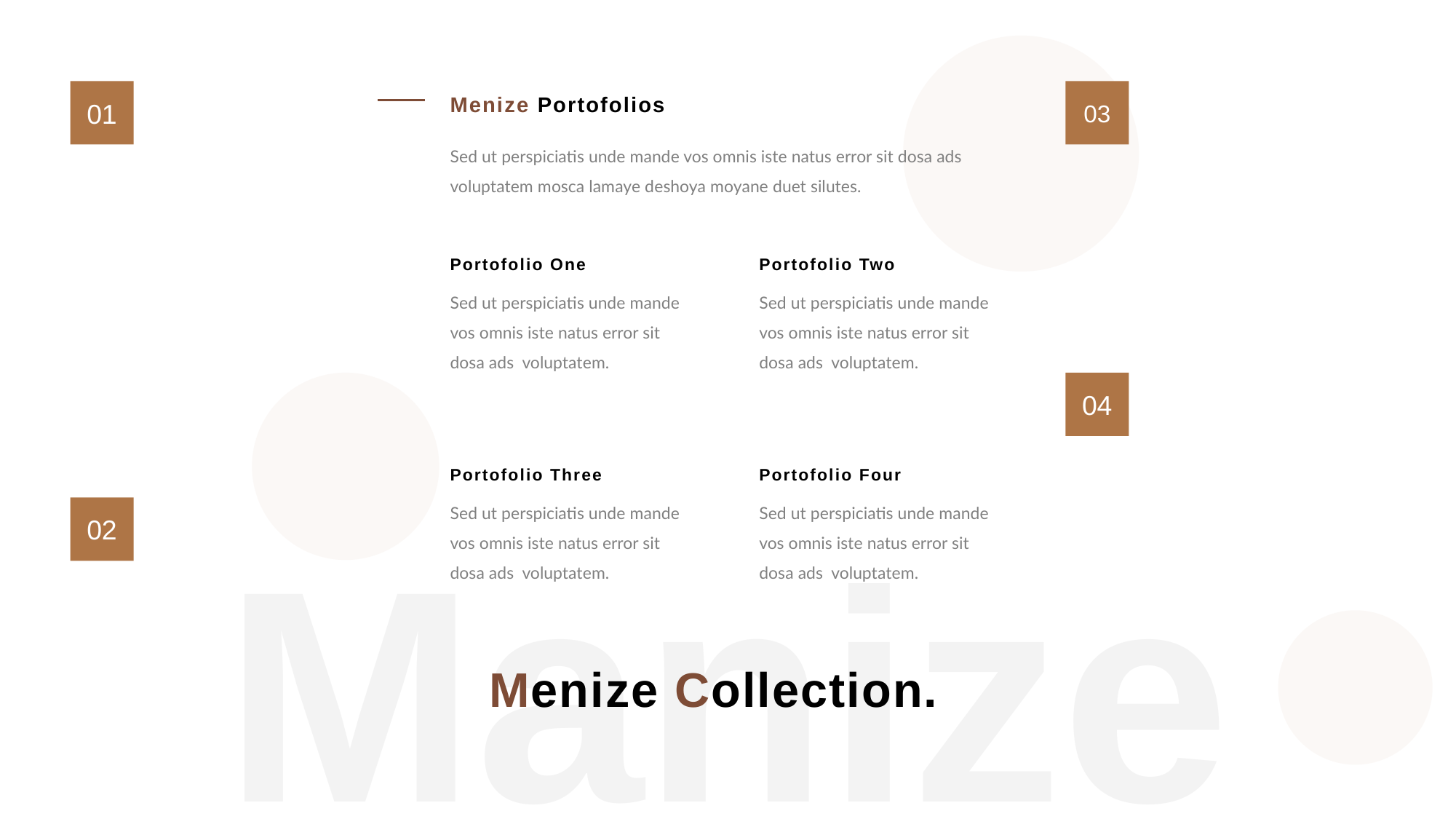

Menize Portofolios
01

03
Sed ut perspiciatis unde mande vos omnis iste natus error sit dosa ads  voluptatem mosca lamaye deshoya moyane duet silutes.
Portofolio One
Portofolio Two
Sed ut perspiciatis unde mande vos omnis iste natus error sit dosa ads  voluptatem.
Sed ut perspiciatis unde mande vos omnis iste natus error sit dosa ads  voluptatem.

04
Portofolio Three
Portofolio Four
Sed ut perspiciatis unde mande vos omnis iste natus error sit dosa ads  voluptatem.
Sed ut perspiciatis unde mande vos omnis iste natus error sit dosa ads  voluptatem.

02
 Menize Collection.